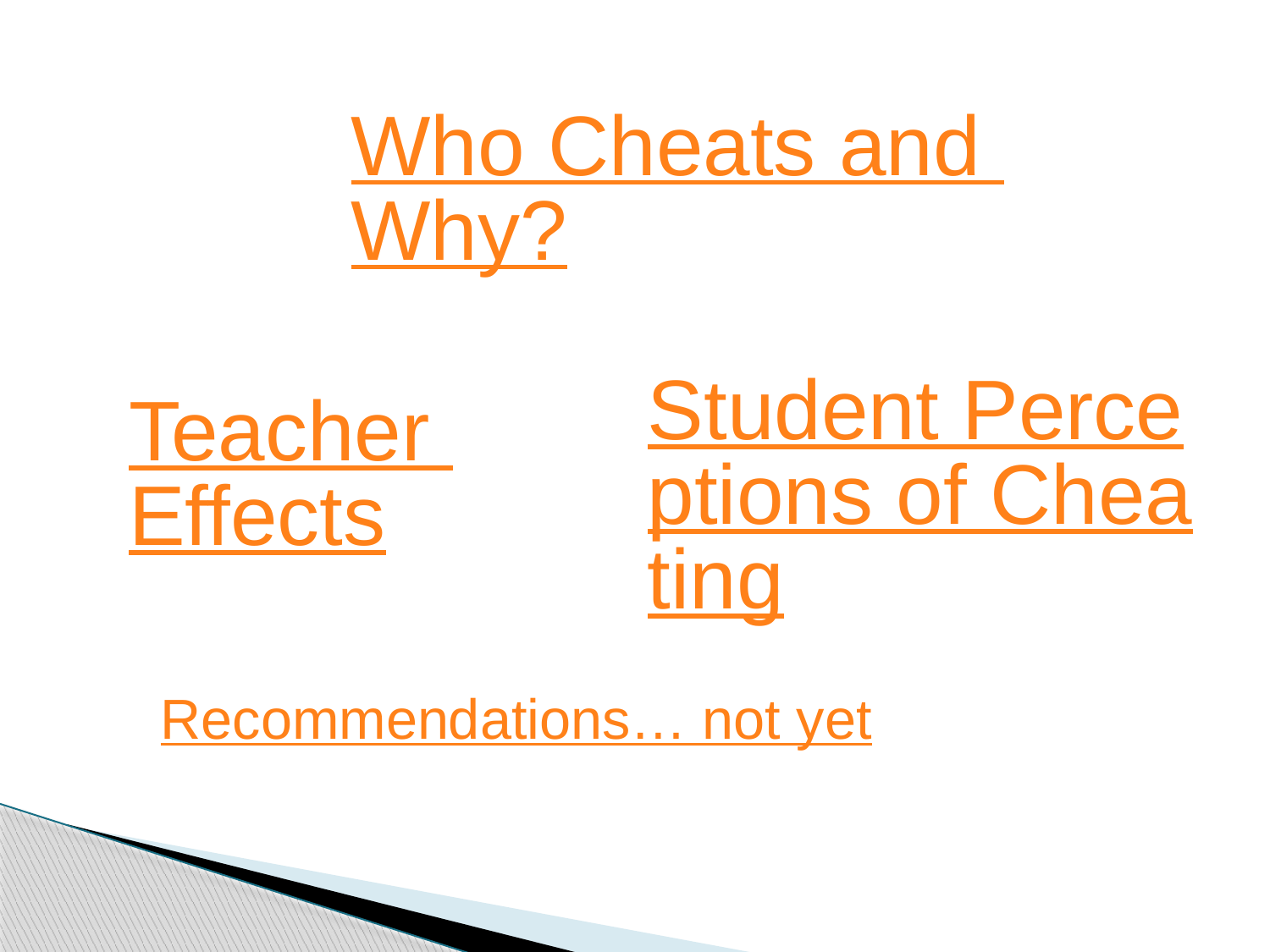

Who Cheats and Why?
Student Perceptions of Cheating
Teacher Effects
Recommendations… not yet